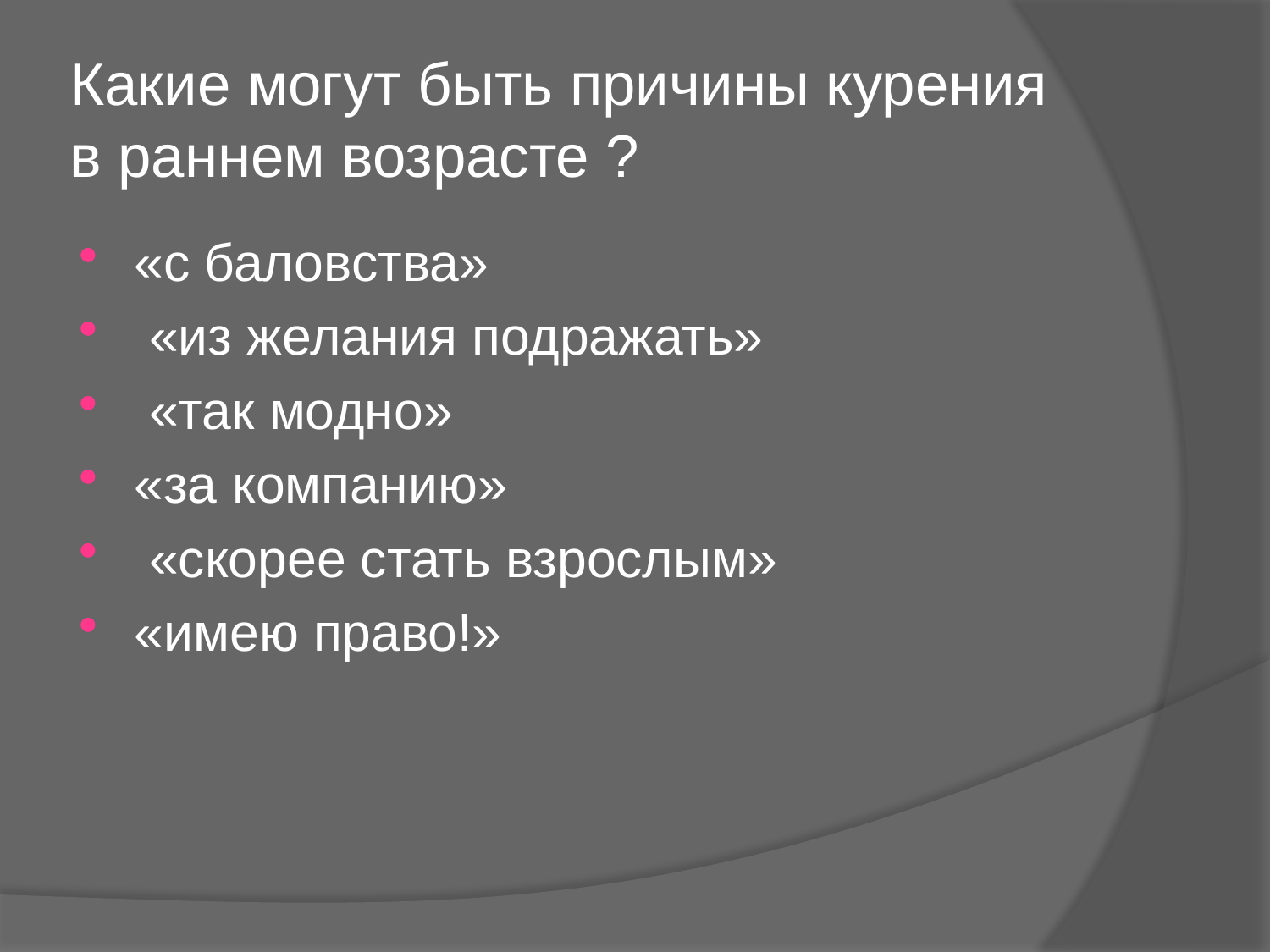

# Какие могут быть причины курения в раннем возрасте ?
«с баловства»
 «из желания подражать»
 «так модно»
«за компанию»
 «скорее стать взрослым»
«имею право!»